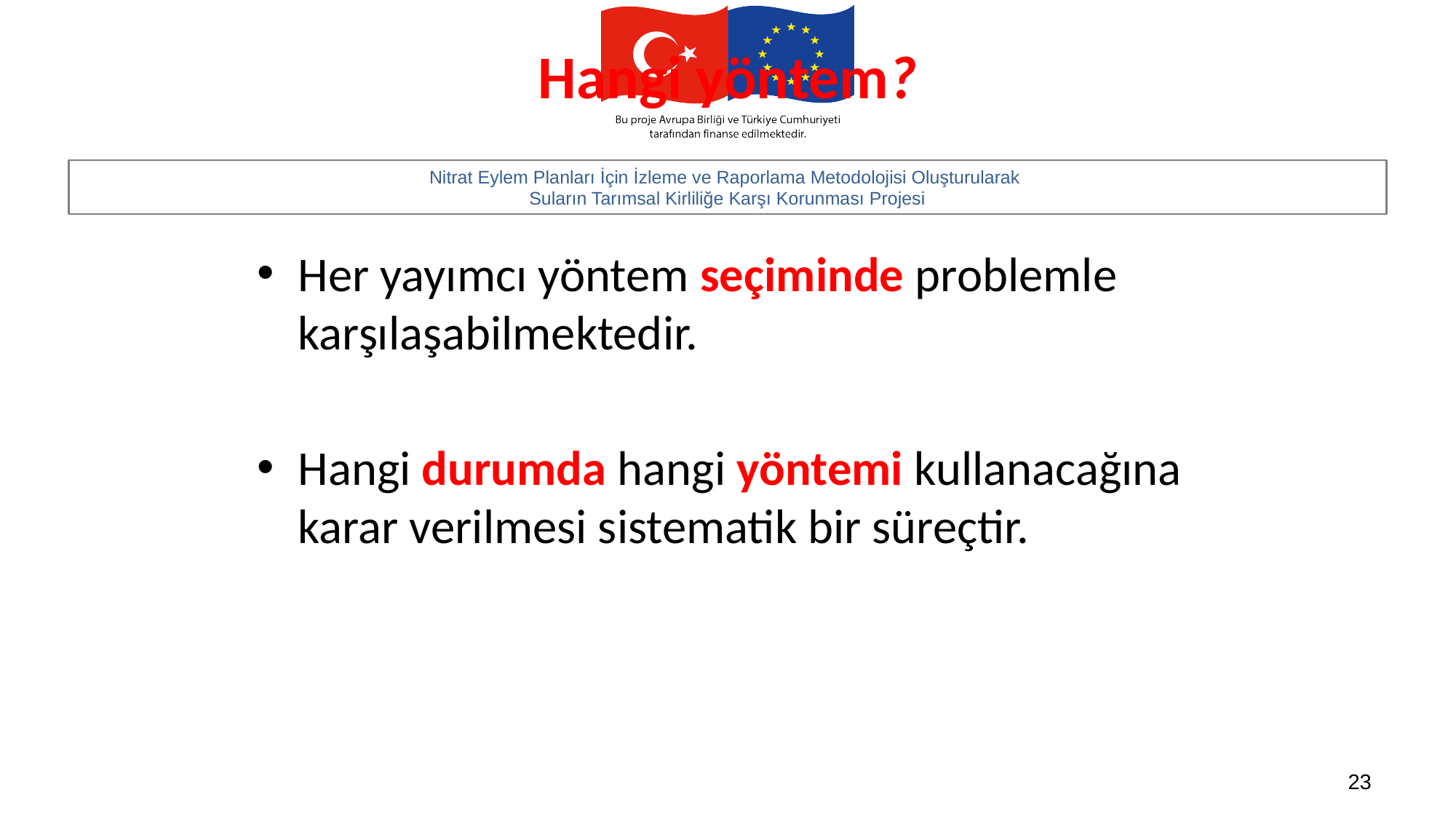

# Hangi yöntem?
Her yayımcı yöntem seçiminde problemle karşılaşabilmektedir.

Hangi durumda hangi yöntemi kullanacağına karar verilmesi sistematik bir süreçtir.
23